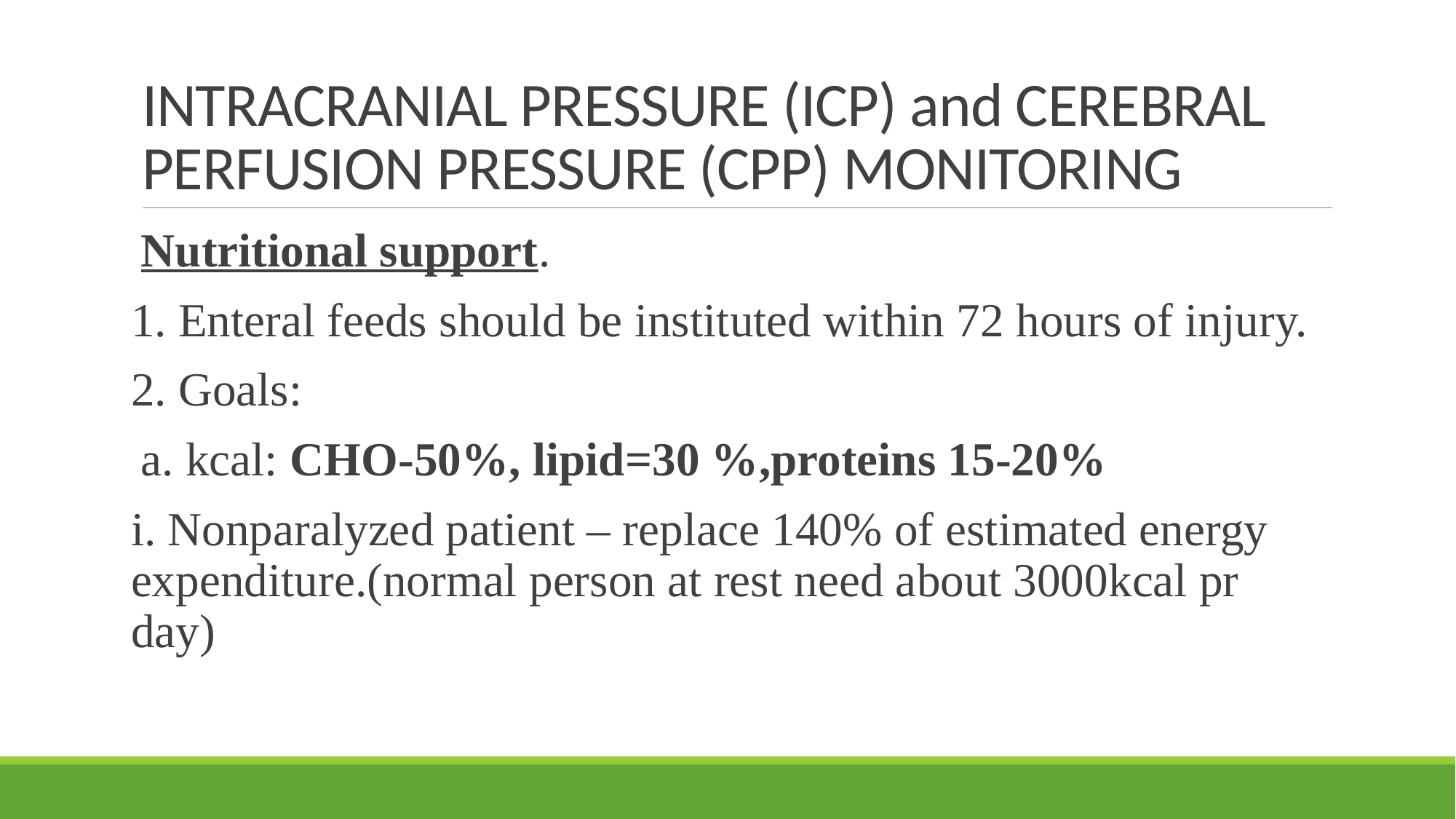

# INTRACRANIAL PRESSURE (ICP) and CEREBRAL PERFUSION PRESSURE (CPP) MONITORING
Nutritional support.
1. Enteral feeds should be instituted within 72 hours of injury.
2. Goals:
a. kcal: CHO-50%, lipid=30 %,proteins 15-20%
i. Nonparalyzed patient – replace 140% of estimated energy expenditure.(normal person at rest need about 3000kcal pr day)